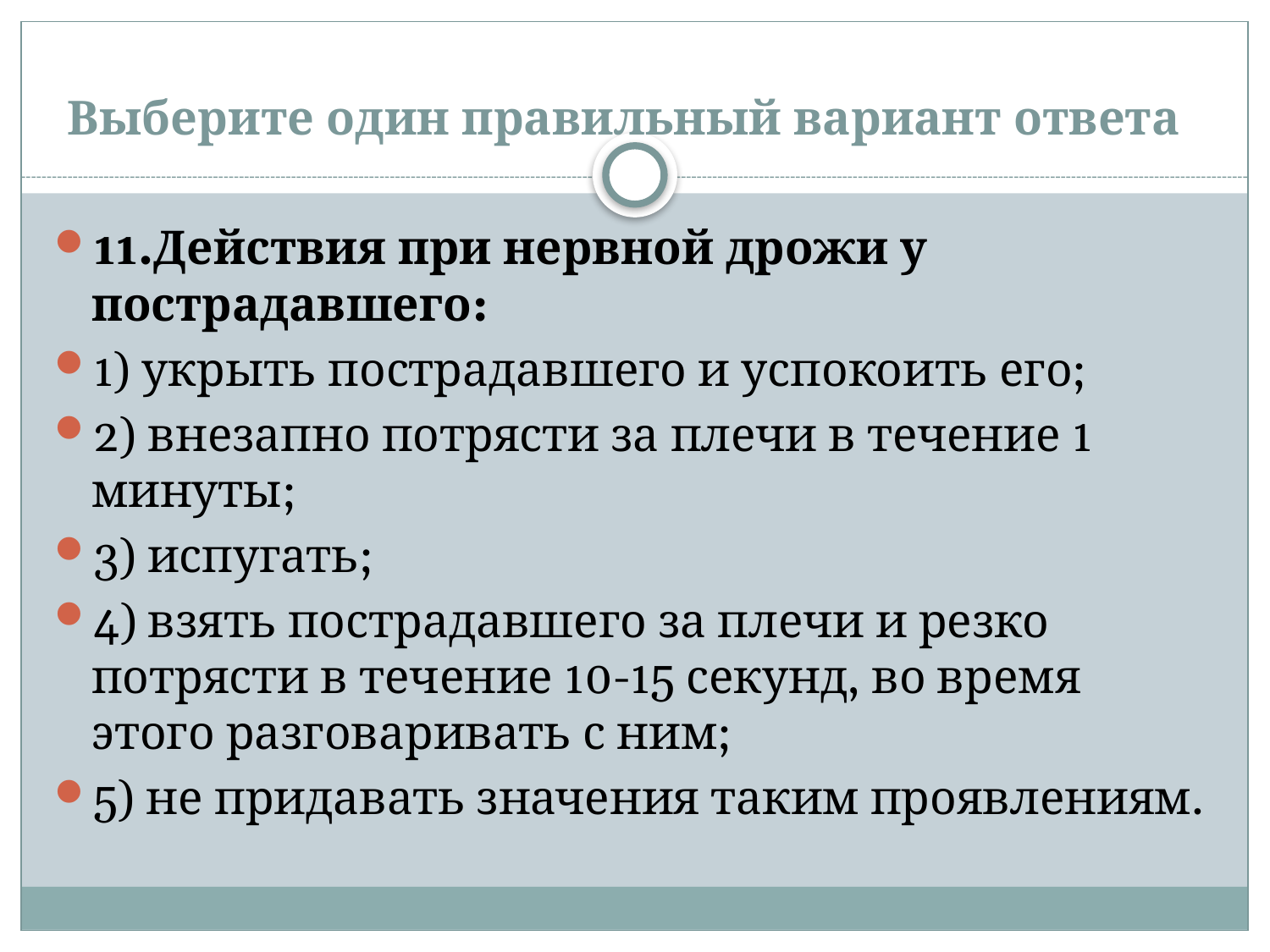

# Выберите один правильный вариант ответа
11.Действия при нервной дрожи у пострадавшего:
1) укрыть пострадавшего и успокоить его;
2) внезапно потрясти за плечи в течение 1 минуты;
3) испугать;
4) взять пострадавшего за плечи и резко потрясти в течение 10-15 секунд, во время этого разговаривать с ним;
5) не придавать значения таким проявлениям.